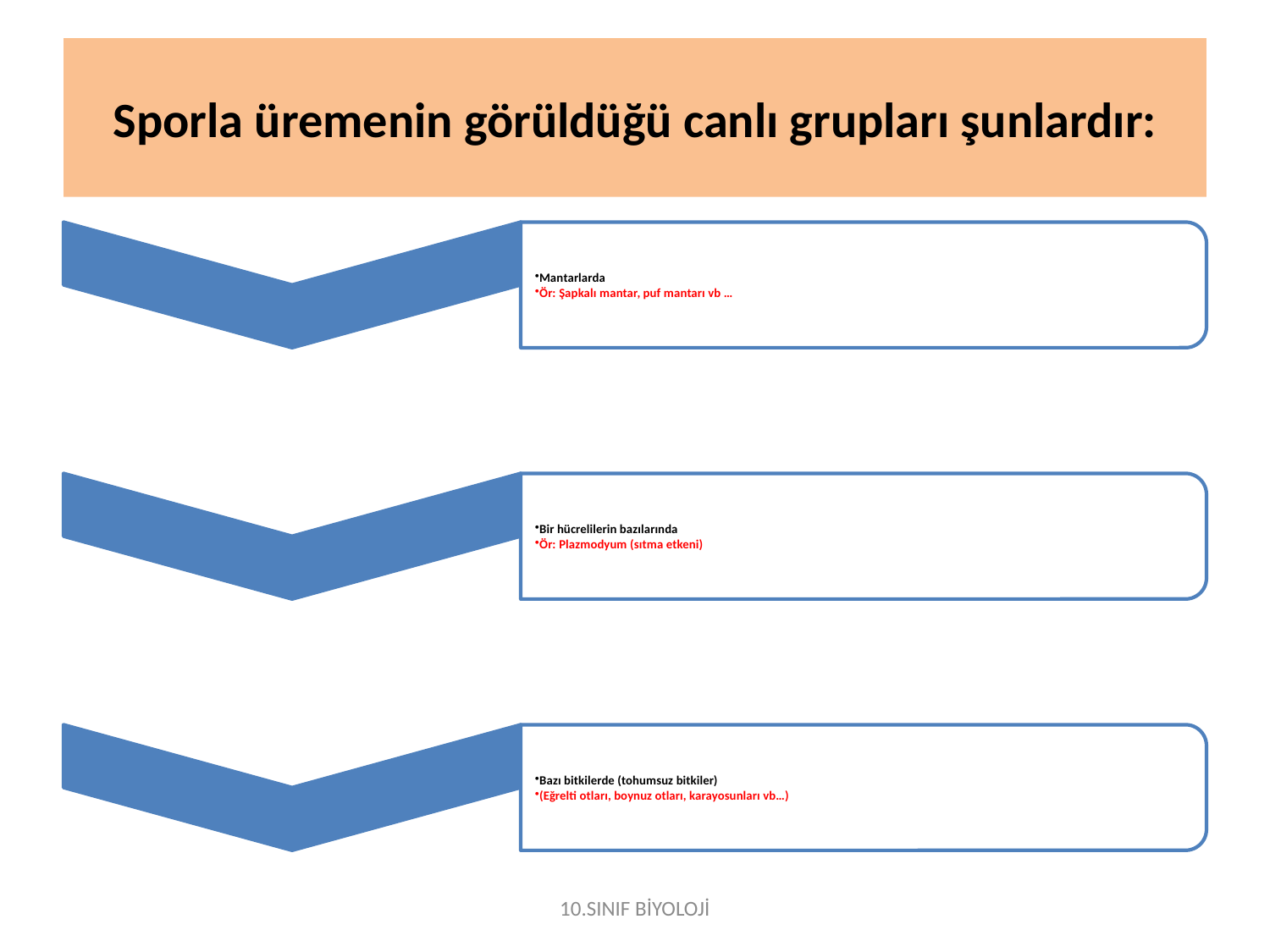

# Sporla üremenin görüldüğü canlı grupları şunlardır:
Mantarlarda
Ör: Şapkalı mantar, puf mantarı vb …
Bir hücrelilerin bazılarında
Ör: Plazmodyum (sıtma etkeni)
Bazı bitkilerde (tohumsuz bitkiler)
(Eğrelti otları, boynuz otları, karayosunları vb…)
10.SINIF BİYOLOJİ